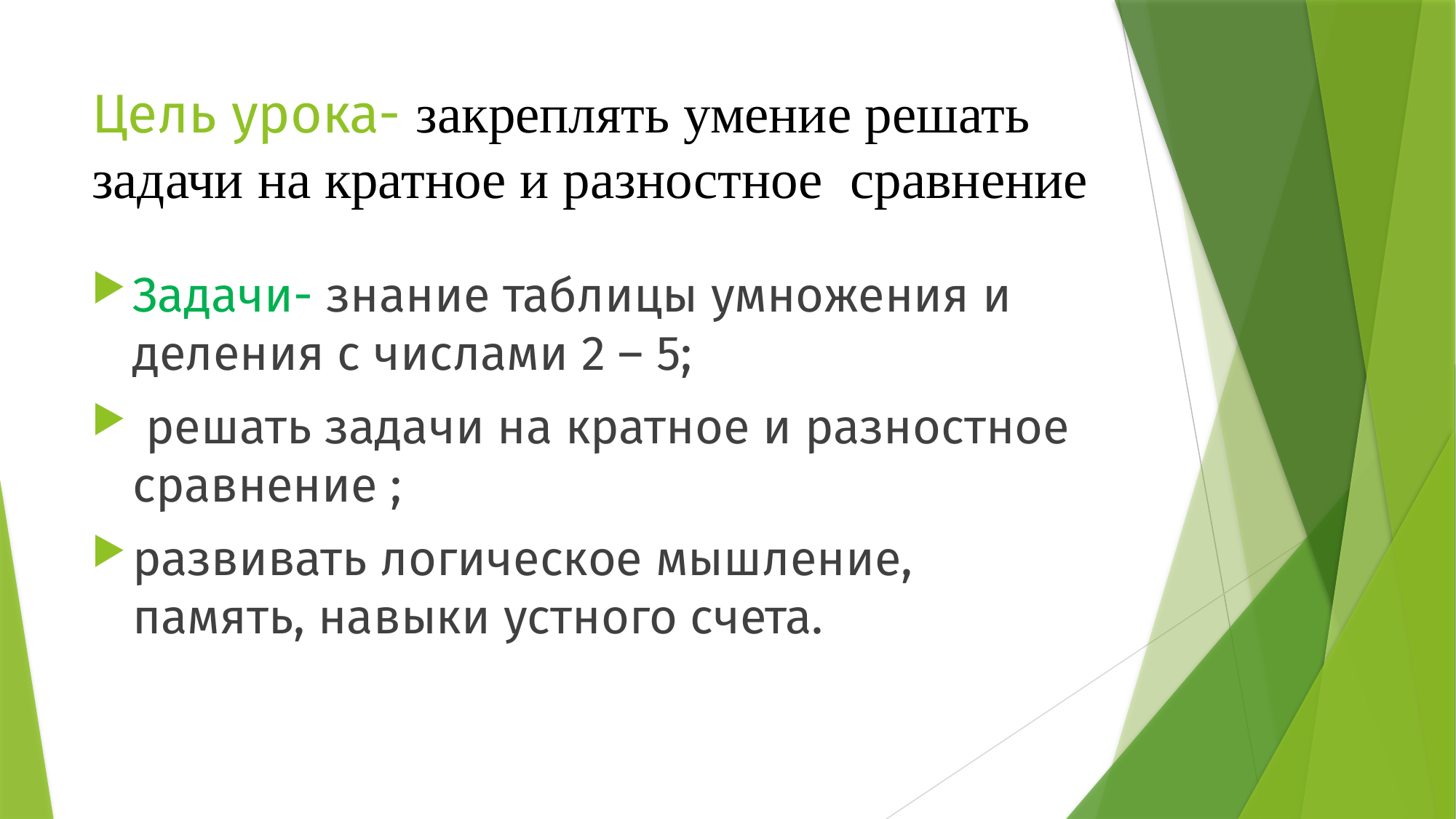

# Цель урока- закреплять умение решать задачи на кратное и разностное  сравнение
Задачи- знание таблицы умножения и деления с числами 2 – 5;
 решать задачи на кратное и разностное сравнение ;
развивать логическое мышление, память, навыки устного счета.